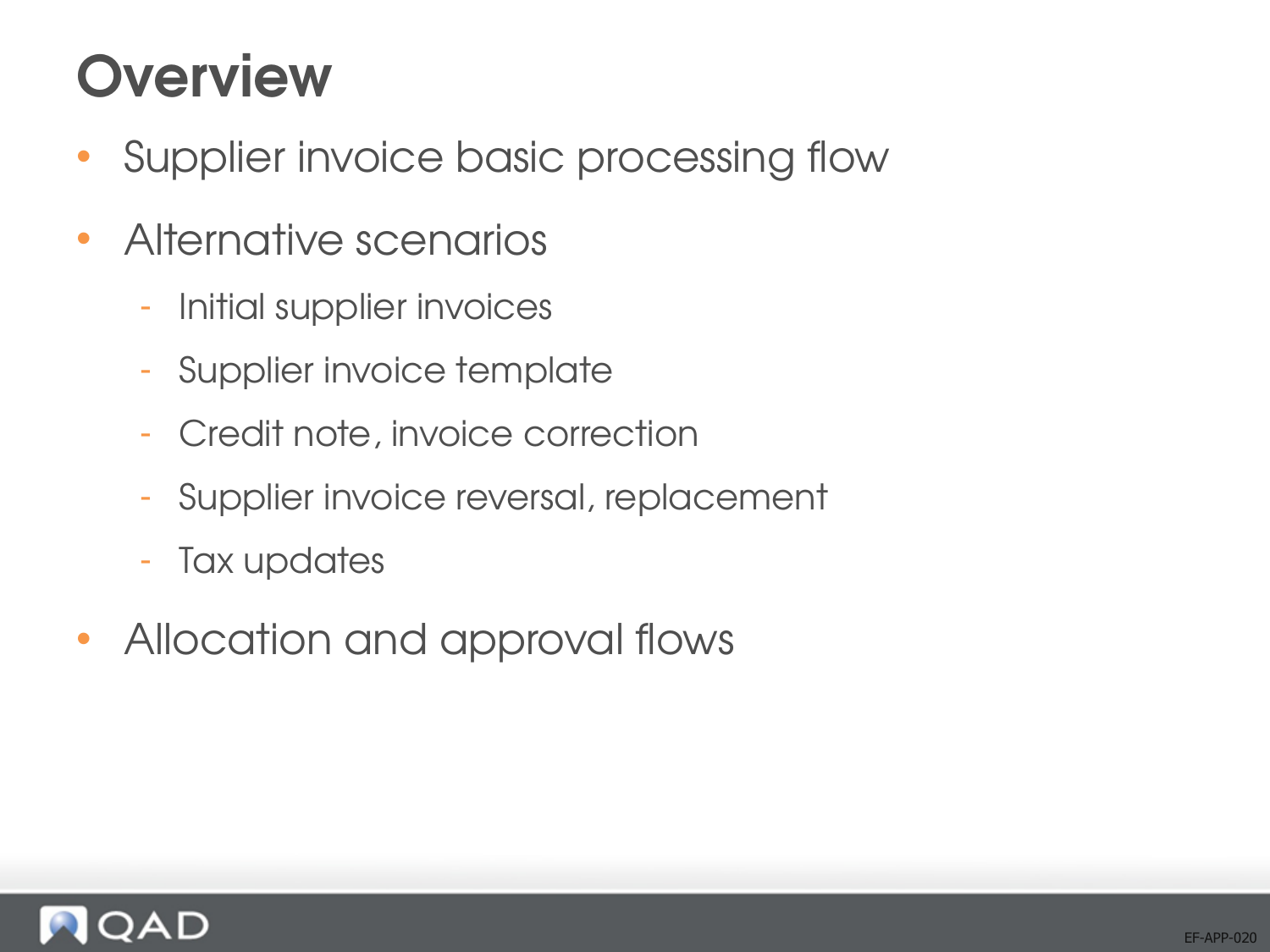

# Overview
Supplier invoice basic processing flow
Alternative scenarios
Initial supplier invoices
Supplier invoice template
Credit note, invoice correction
Supplier invoice reversal, replacement
Tax updates
Allocation and approval flows
EF-APP-020